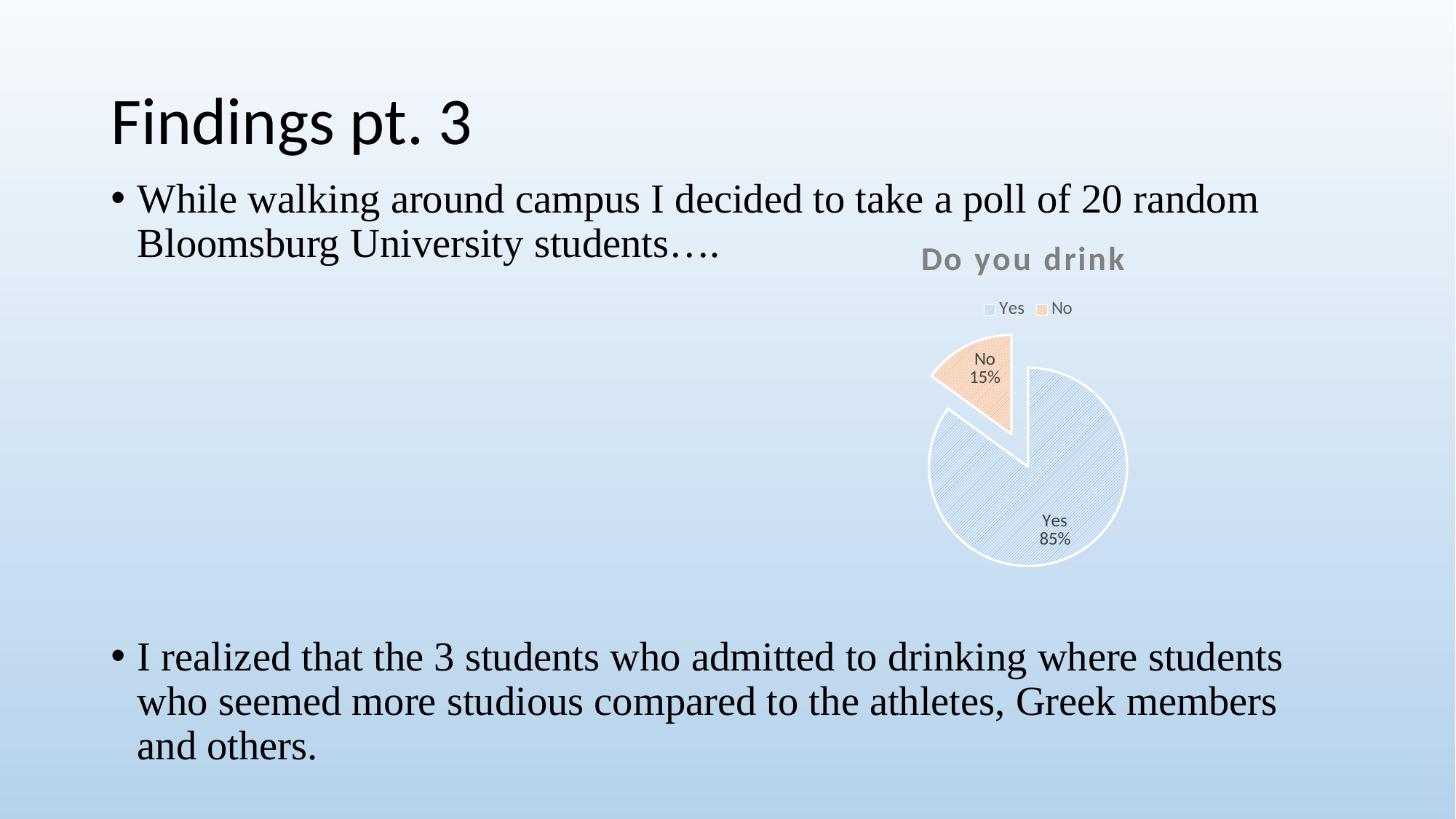

# Findings pt. 3
While walking around campus I decided to take a poll of 20 random Bloomsburg University students….

I realized that the 3 students who admitted to drinking where students who seemed more studious compared to the athletes, Greek members and others.

### Chart:

| Category | Do you drink  |
|---|---|
| Yes | 17.0 |
| No | 3.0 |